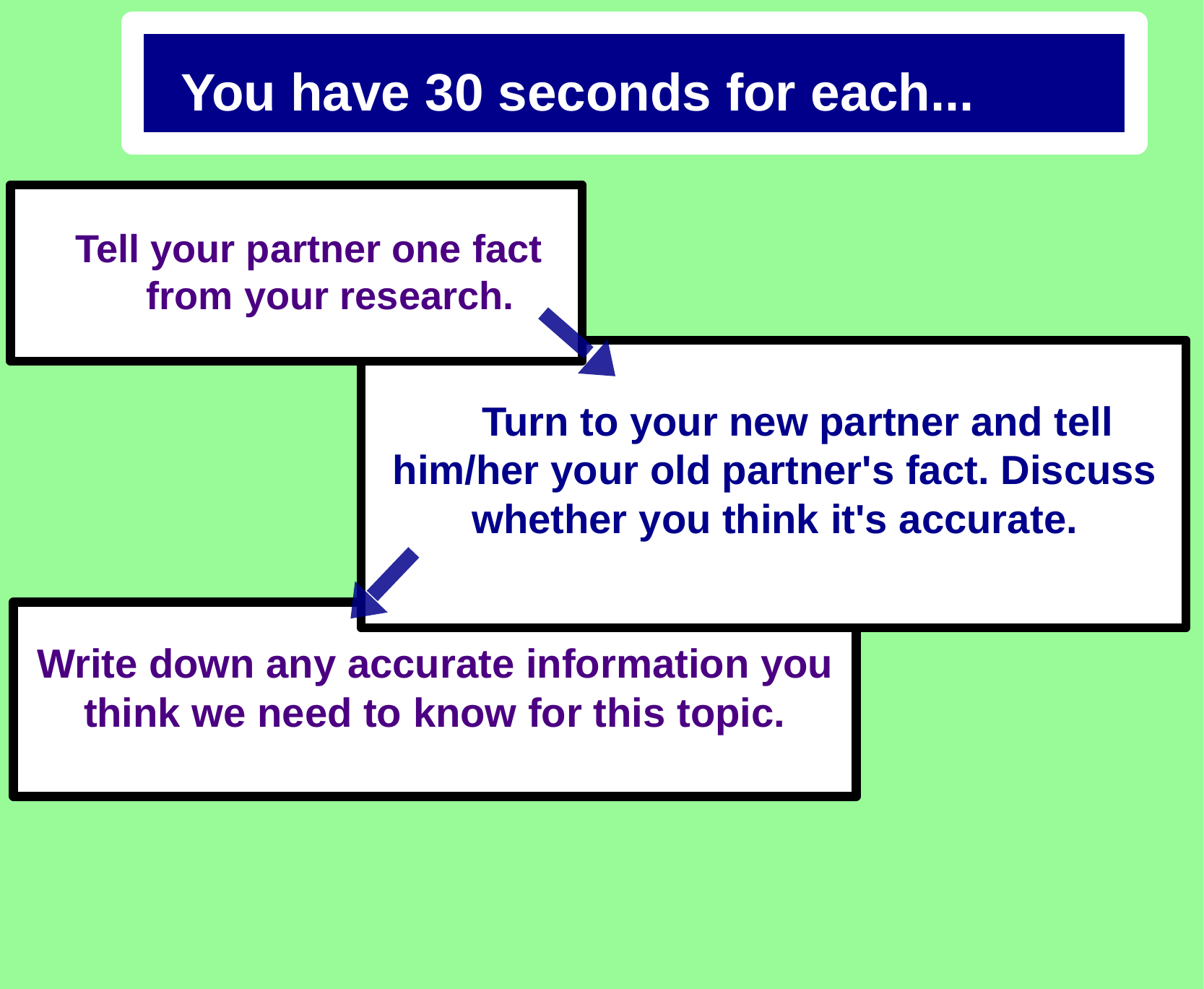

You have 30 seconds for each...

Tell your partner one fact
   from your research.

    Turn to your new partner and tell him/her your old partner's fact. Discuss whether you think it's accurate.

Write down any accurate information you think we need to know for this topic.